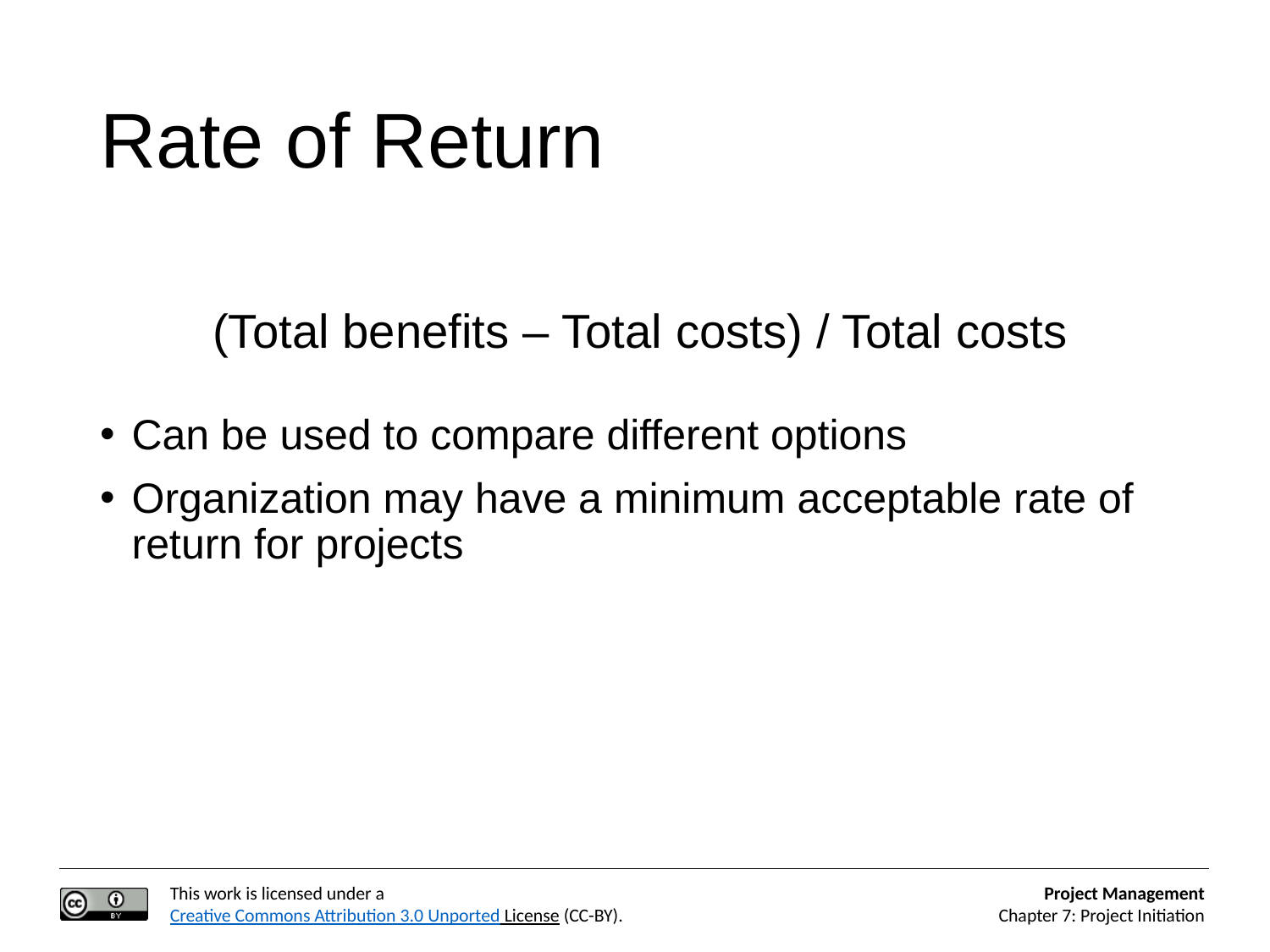

# Rate of Return
(Total benefits – Total costs) / Total costs
Can be used to compare different options
Organization may have a minimum acceptable rate of return for projects